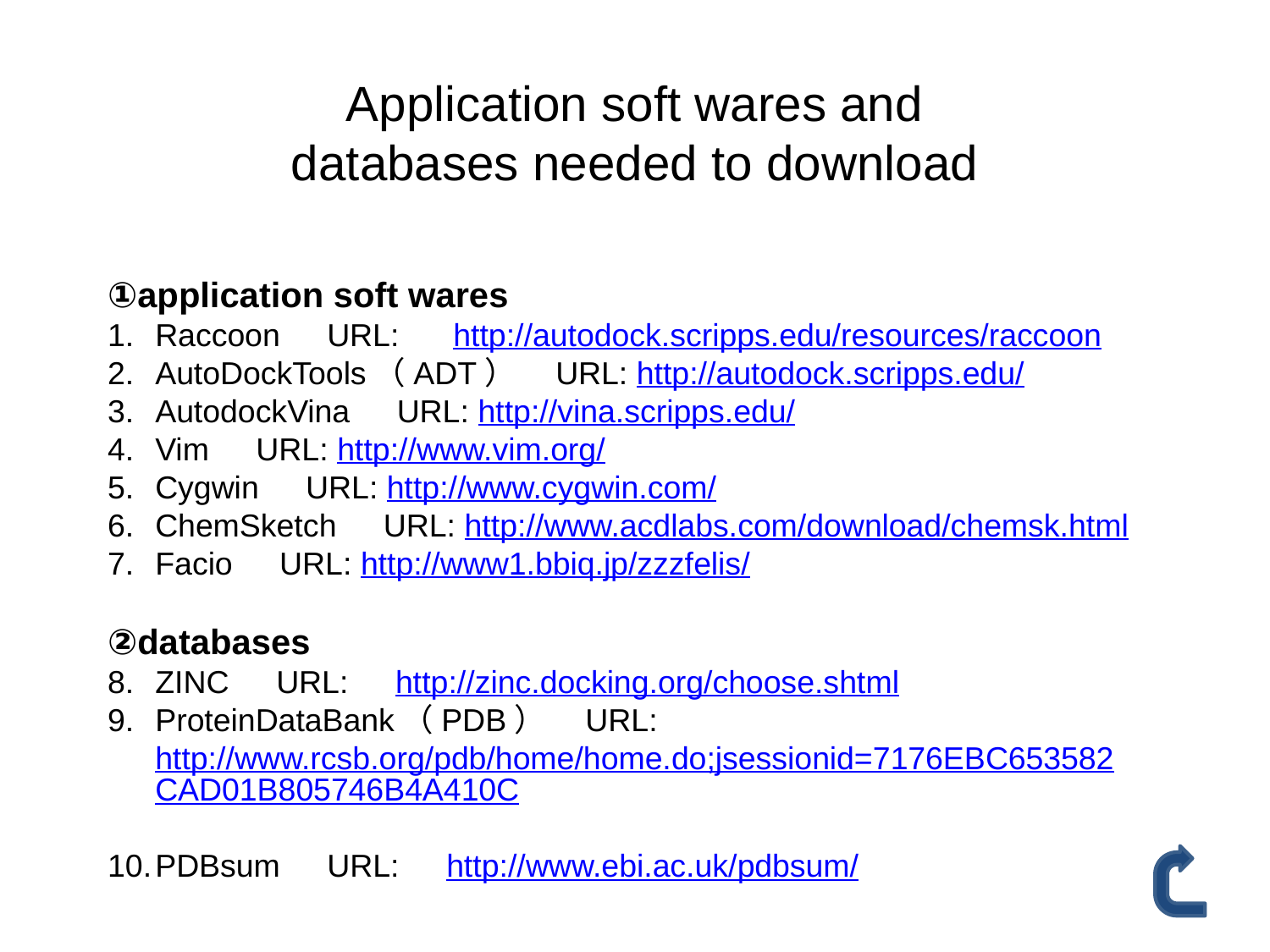

Application soft wares and databases needed to download

①application soft wares
Raccoon　URL:　 http://autodock.scripps.edu/resources/raccoon
AutoDockTools（ADT）　URL: http://autodock.scripps.edu/
AutodockVina　URL: http://vina.scripps.edu/
Vim　URL: http://www.vim.org/
Cygwin　URL: http://www.cygwin.com/
ChemSketch　URL: http://www.acdlabs.com/download/chemsk.html
Facio　URL: http://www1.bbiq.jp/zzzfelis/

②databases
ZINC　URL:　http://zinc.docking.org/choose.shtml
ProteinDataBank（PDB）　URL:　http://www.rcsb.org/pdb/home/home.do;jsessionid=7176EBC653582CAD01B805746B4A410C
PDBsum　URL:　http://www.ebi.ac.uk/pdbsum/